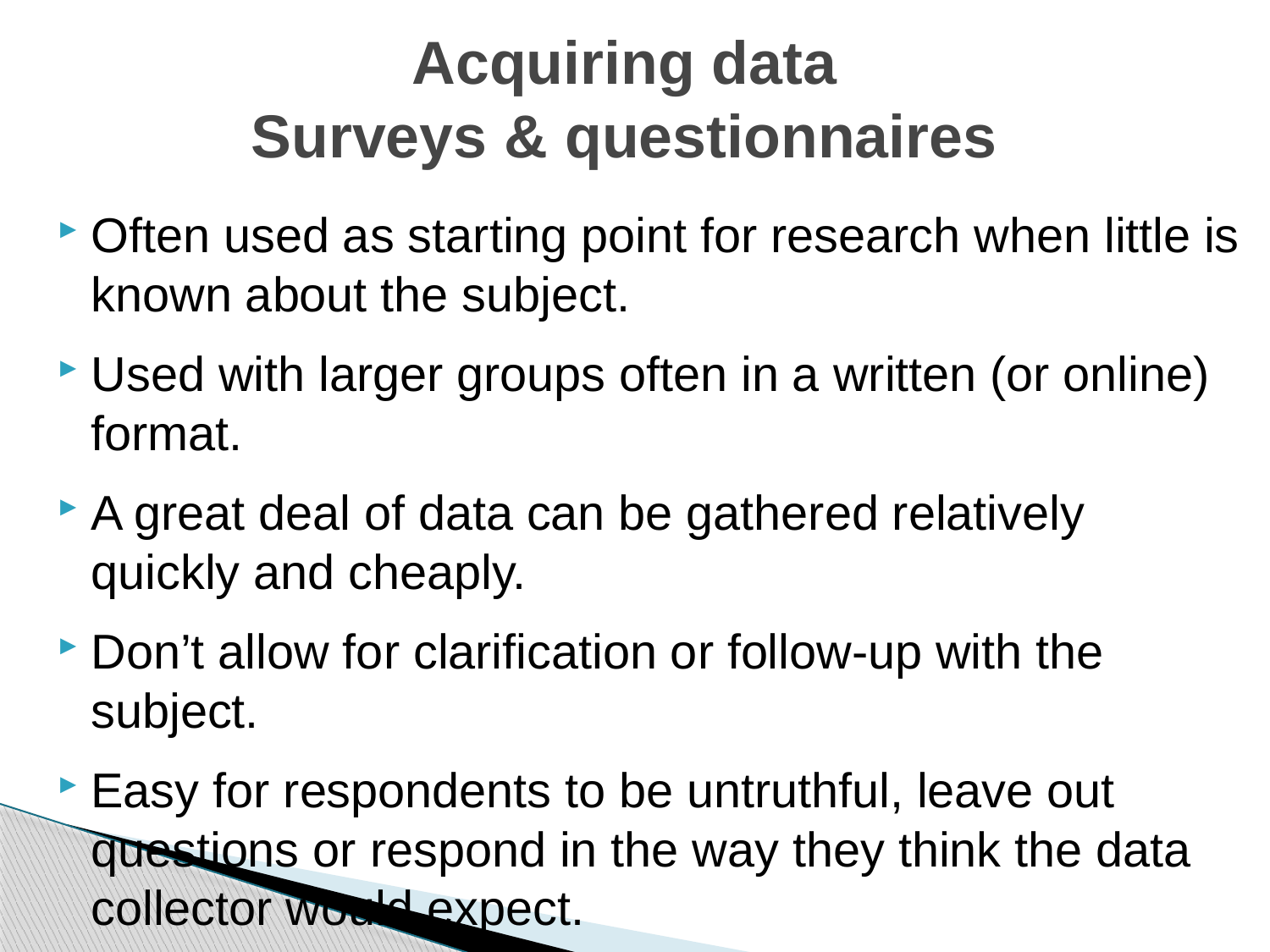

# Acquiring data Surveys & questionnaires
Often used as starting point for research when little is known about the subject.
Used with larger groups often in a written (or online) format.
A great deal of data can be gathered relatively quickly and cheaply.
Don’t allow for clarification or follow-up with the subject.
Easy for respondents to be untruthful, leave out questions or respond in the way they think the data collector would expect.